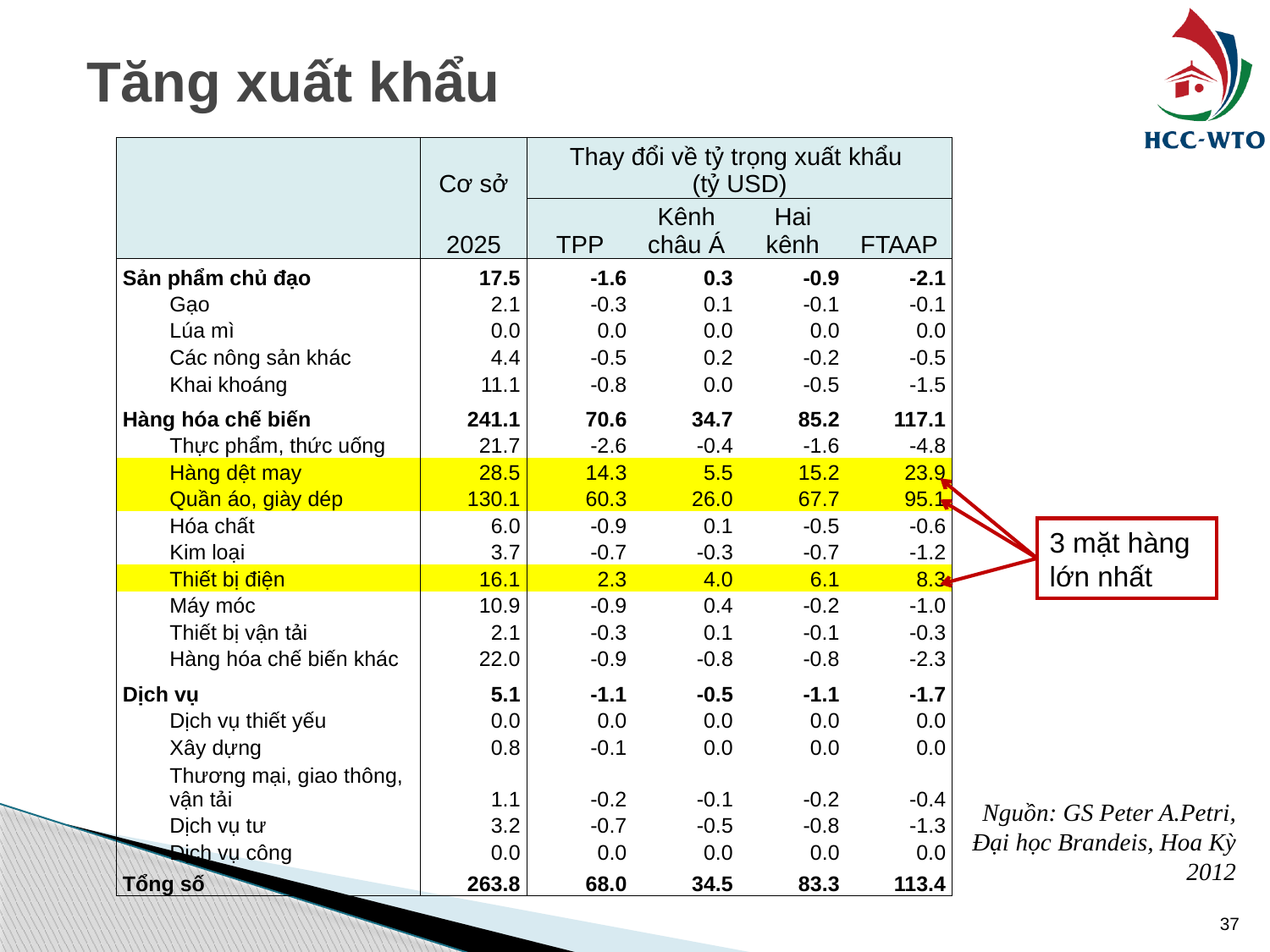

# Tăng xuất khẩu
|  |  | Cơ sở | Thay đổi về tỷ trọng xuất khẩu (tỷ USD) |  |  |  |
| --- | --- | --- | --- | --- | --- | --- |
|  |  | 2025 | TPP | Kênh châu Á | Hai kênh | FTAAP |
| Sản phẩm chủ đạo |  | 17.5 | -1.6 | 0.3 | -0.9 | -2.1 |
|  | Gạo | 2.1 | -0.3 | 0.1 | -0.1 | -0.1 |
|  | Lúa mì | 0.0 | 0.0 | 0.0 | 0.0 | 0.0 |
|  | Các nông sản khác | 4.4 | -0.5 | 0.2 | -0.2 | -0.5 |
|  | Khai khoáng | 11.1 | -0.8 | 0.0 | -0.5 | -1.5 |
| Hàng hóa chế biến |  | 241.1 | 70.6 | 34.7 | 85.2 | 117.1 |
|  | Thực phẩm, thức uống | 21.7 | -2.6 | -0.4 | -1.6 | -4.8 |
|  | Hàng dệt may | 28.5 | 14.3 | 5.5 | 15.2 | 23.9 |
|  | Quần áo, giày dép | 130.1 | 60.3 | 26.0 | 67.7 | 95.1 |
|  | Hóa chất | 6.0 | -0.9 | 0.1 | -0.5 | -0.6 |
|  | Kim loại | 3.7 | -0.7 | -0.3 | -0.7 | -1.2 |
|  | Thiết bị điện | 16.1 | 2.3 | 4.0 | 6.1 | 8.3 |
|  | Máy móc | 10.9 | -0.9 | 0.4 | -0.2 | -1.0 |
|  | Thiết bị vận tải | 2.1 | -0.3 | 0.1 | -0.1 | -0.3 |
|  | Hàng hóa chế biến khác | 22.0 | -0.9 | -0.8 | -0.8 | -2.3 |
| Dịch vụ |  | 5.1 | -1.1 | -0.5 | -1.1 | -1.7 |
|  | Dịch vụ thiết yếu | 0.0 | 0.0 | 0.0 | 0.0 | 0.0 |
|  | Xây dựng | 0.8 | -0.1 | 0.0 | 0.0 | 0.0 |
|  | Thương mại, giao thông, vận tải | 1.1 | -0.2 | -0.1 | -0.2 | -0.4 |
|  | Dịch vụ tư | 3.2 | -0.7 | -0.5 | -0.8 | -1.3 |
|  | Dịch vụ công | 0.0 | 0.0 | 0.0 | 0.0 | 0.0 |
| Tổng số |  | 263.8 | 68.0 | 34.5 | 83.3 | 113.4 |
3 mặt hàng lớn nhất
Nguồn: GS Peter A.Petri,
Đại học Brandeis, Hoa Kỳ 2012
37